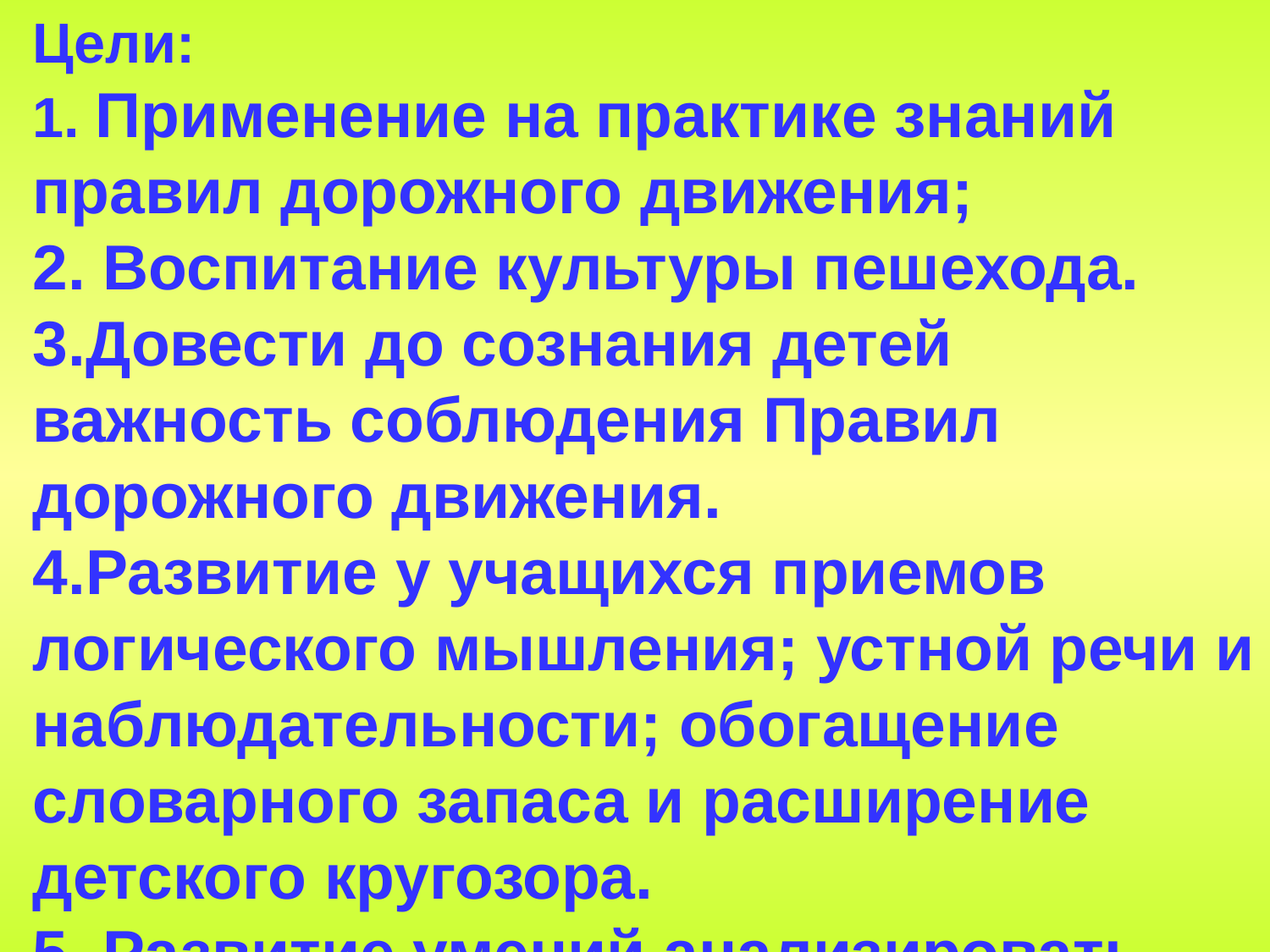

# Цели: 1. Применение на практике знаний  правил дорожного движения; 2. Воспитание культуры пешехода. 3.Довести до сознания детей важность соблюдения Правил дорожного движения. 4.Развитие у учащихся приемов логического мышления; устной речи и наблюдательности; обогащение словарного запаса и расширение детского кругозора. 5. Развитие умений анализировать, сравнивать и обобщать; творческого воображения.